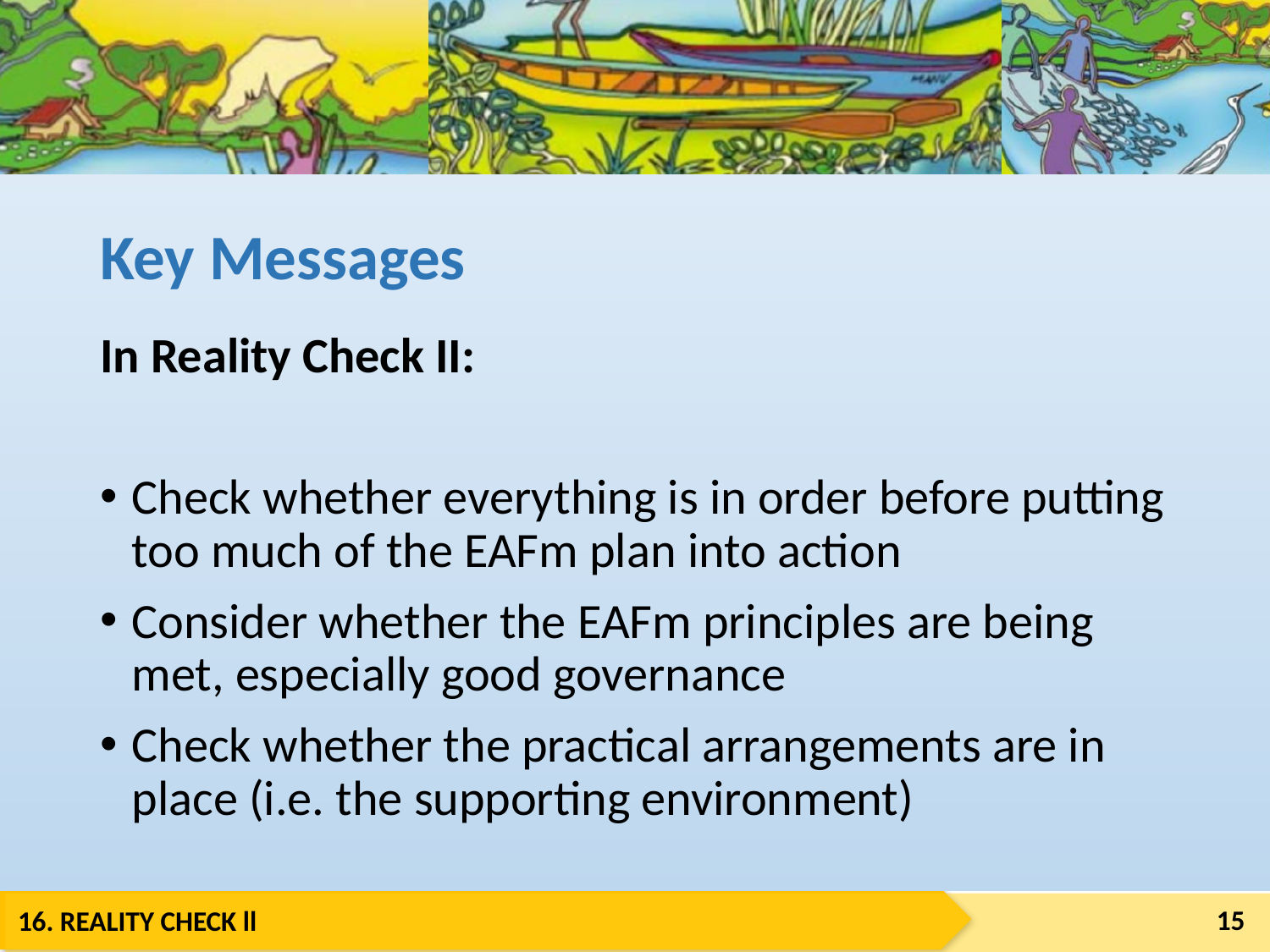

# Key Messages
In Reality Check II:

Check whether everything is in order before putting too much of the EAFm plan into action
Consider whether the EAFm principles are being met, especially good governance
Check whether the practical arrangements are in place (i.e. the supporting environment)
15